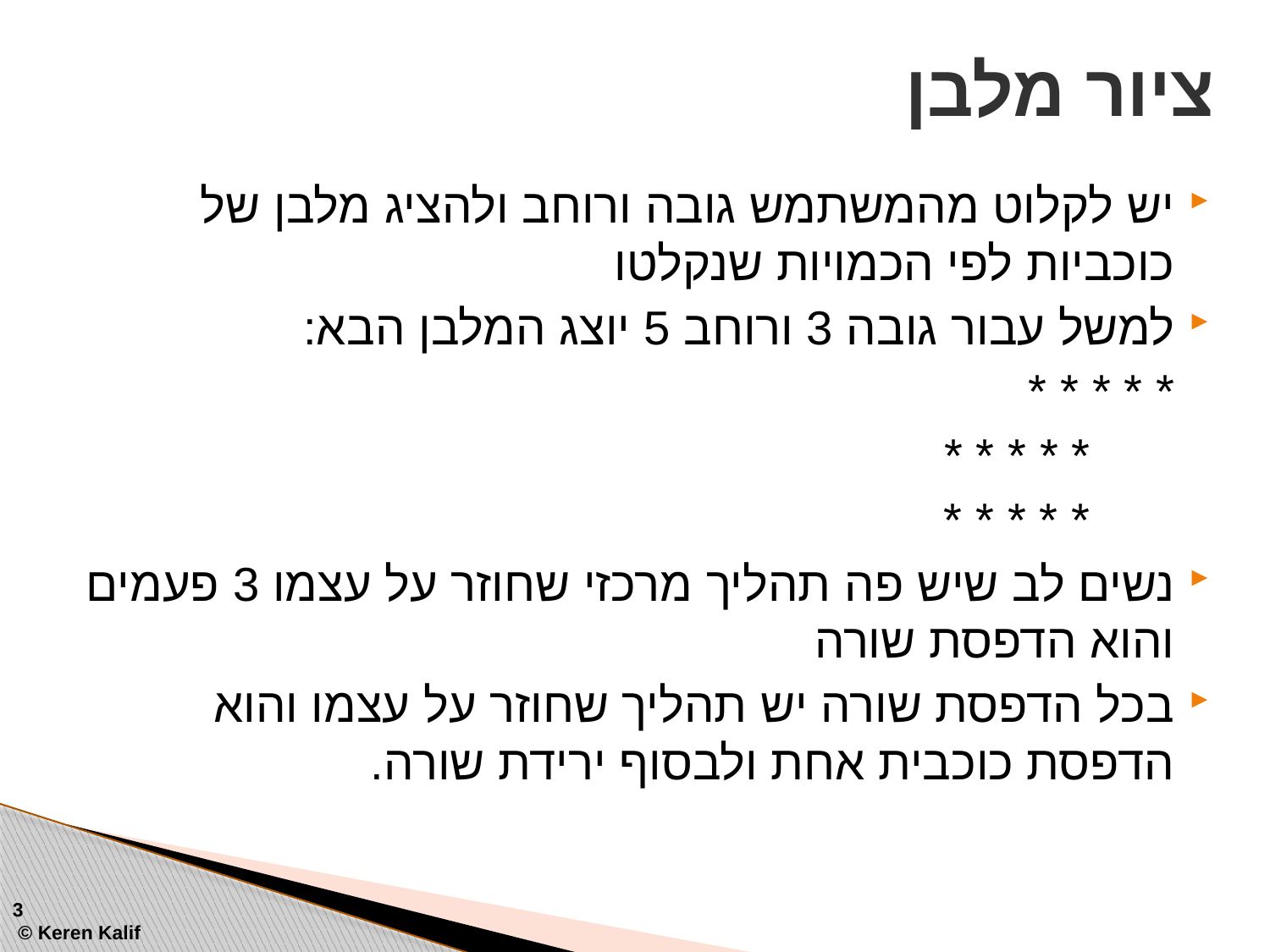

# ציור מלבן
יש לקלוט מהמשתמש גובה ורוחב ולהציג מלבן של כוכביות לפי הכמויות שנקלטו
למשל עבור גובה 3 ורוחב 5 יוצג המלבן הבא:
		* * * * *
         * * * * *
         * * * * *
נשים לב שיש פה תהליך מרכזי שחוזר על עצמו 3 פעמים והוא הדפסת שורה
בכל הדפסת שורה יש תהליך שחוזר על עצמו והוא הדפסת כוכבית אחת ולבסוף ירידת שורה.
3
 © Keren Kalif